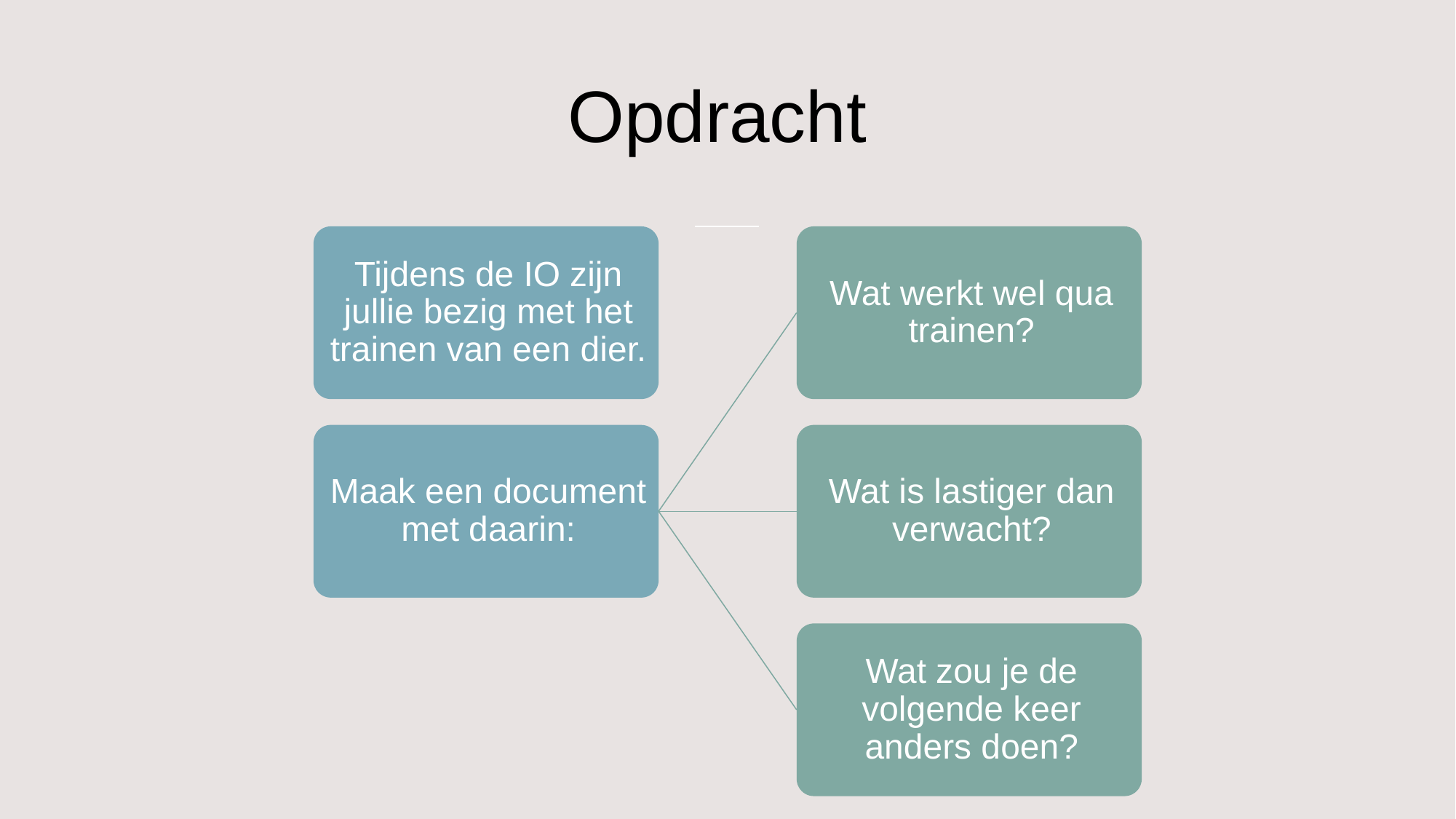

# Opdracht
Tijdens de IO zijn jullie bezig met het trainen van een dier.
Maak een document met daarin:

Wat werkt wel qua trainen?

Wat is lastiger dan verwacht?

Wat zou je de volgende keer anders doen?